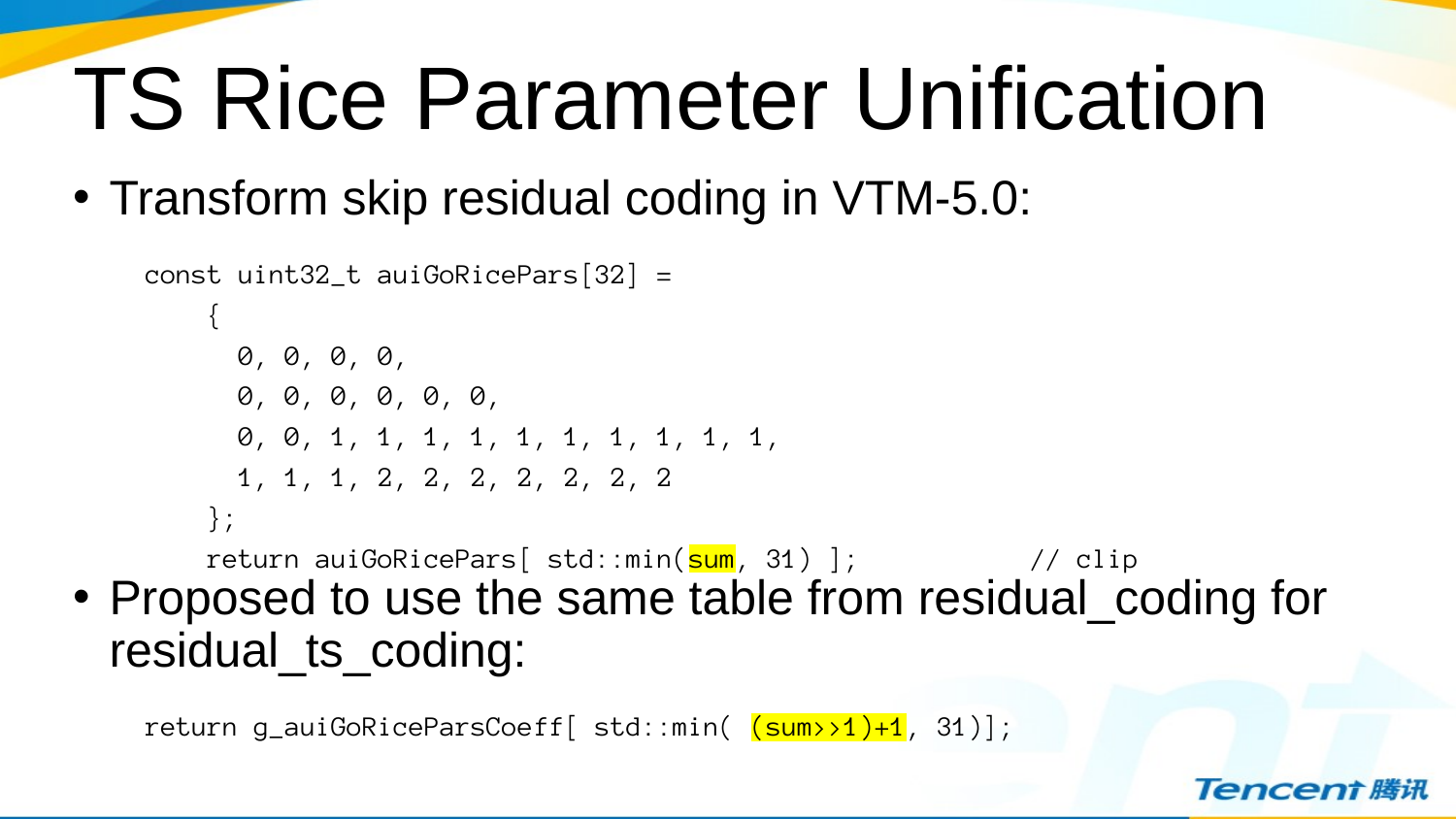

# TS Rice Parameter Unification
Transform skip residual coding in VTM-5.0:
const uint32_t auiGoRicePars[32] =
    {
      0, 0, 0, 0,
      0, 0, 0, 0, 0, 0,
      0, 0, 1, 1, 1, 1, 1, 1, 1, 1, 1, 1,
      1, 1, 1, 2, 2, 2, 2, 2, 2, 2
    };
    return auiGoRicePars[ std::min(sum, 31) ];           // clip

Proposed to use the same table from residual_coding for residual_ts_coding:
return g_auiGoRiceParsCoeff[ std::min( (sum>>1)+1, 31)];